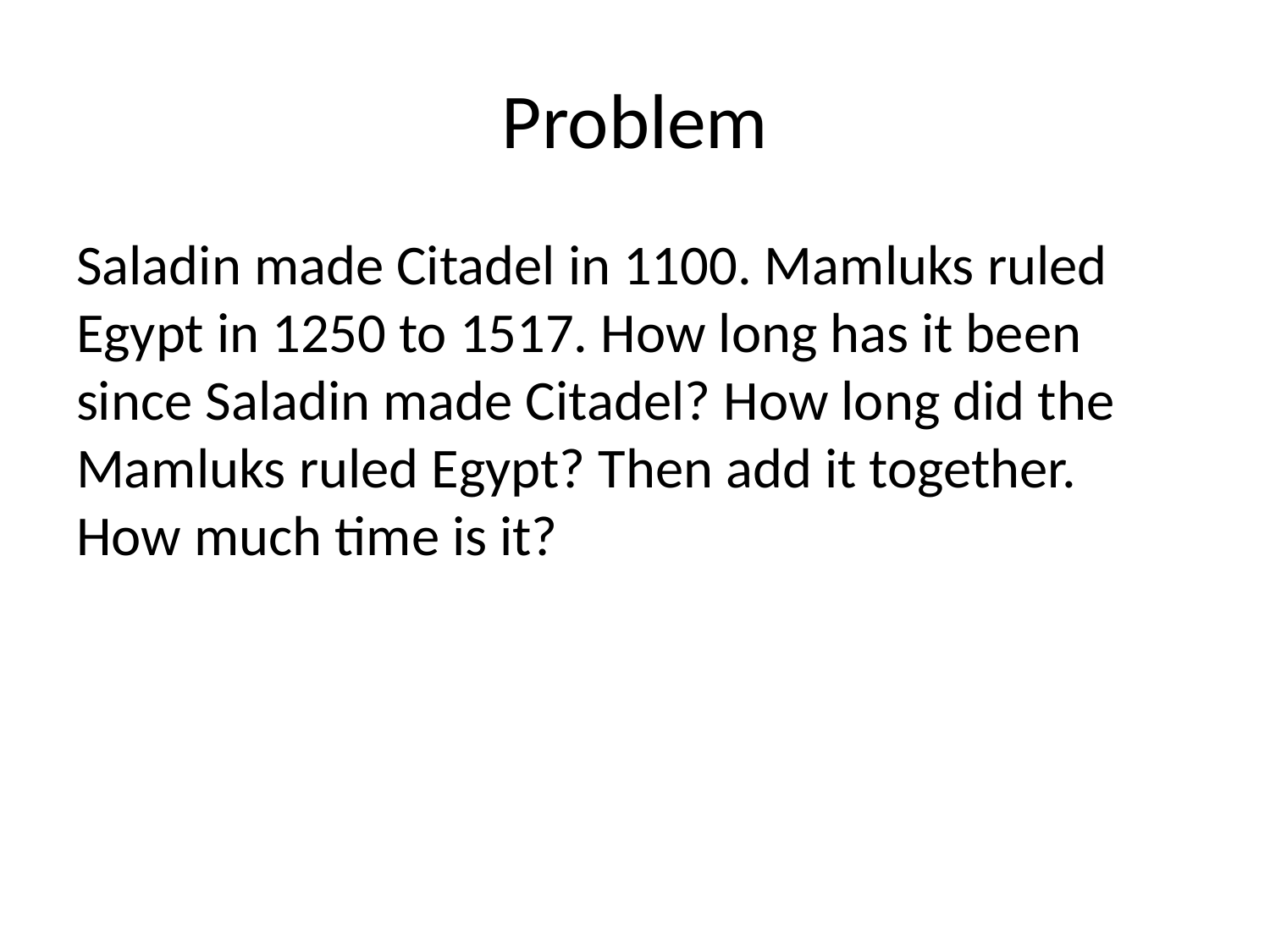

# Problem
Saladin made Citadel in 1100. Mamluks ruled Egypt in 1250 to 1517. How long has it been since Saladin made Citadel? How long did the Mamluks ruled Egypt? Then add it together. How much time is it?